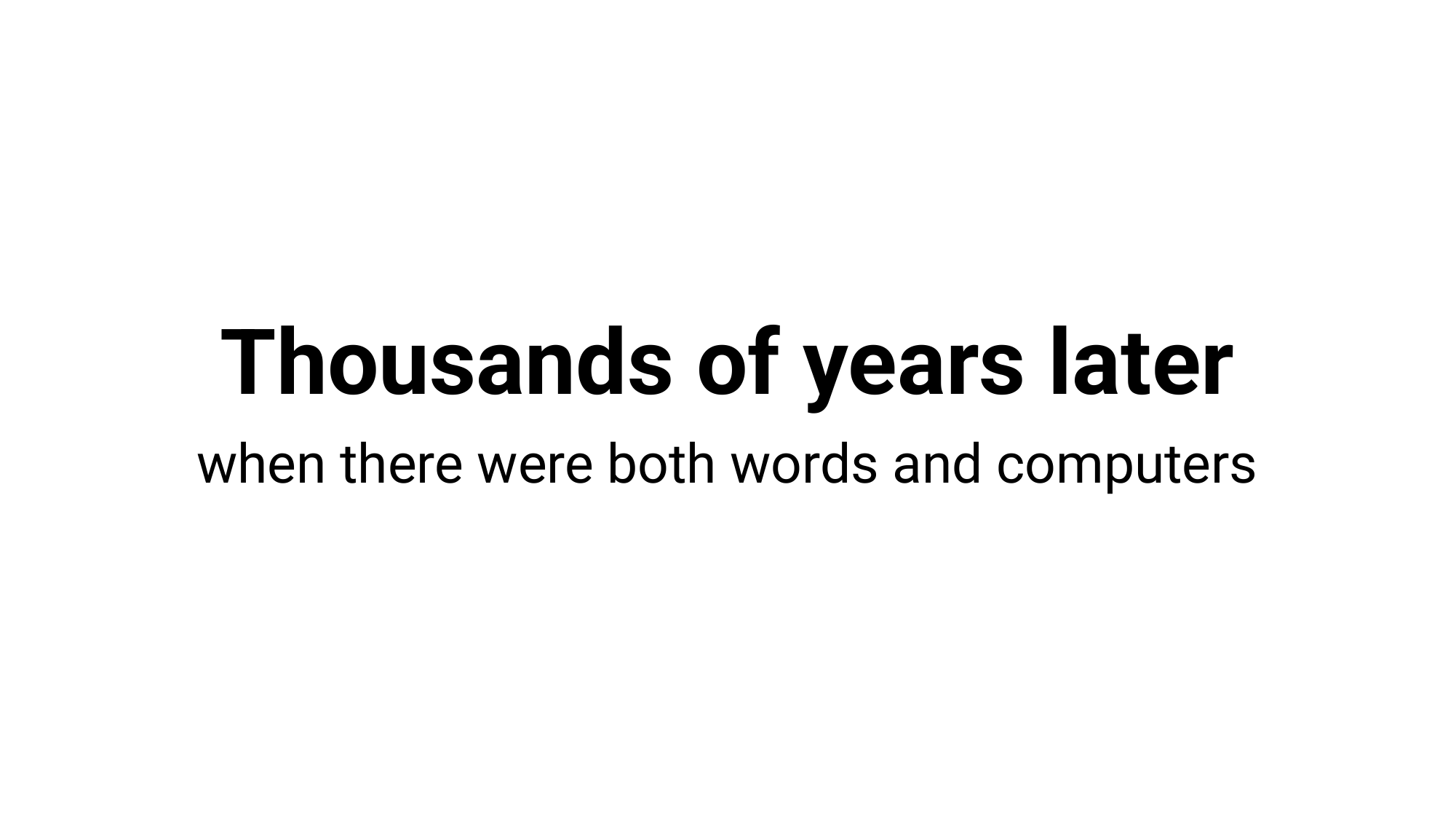

# Thousands of years later
when there were both words and computers